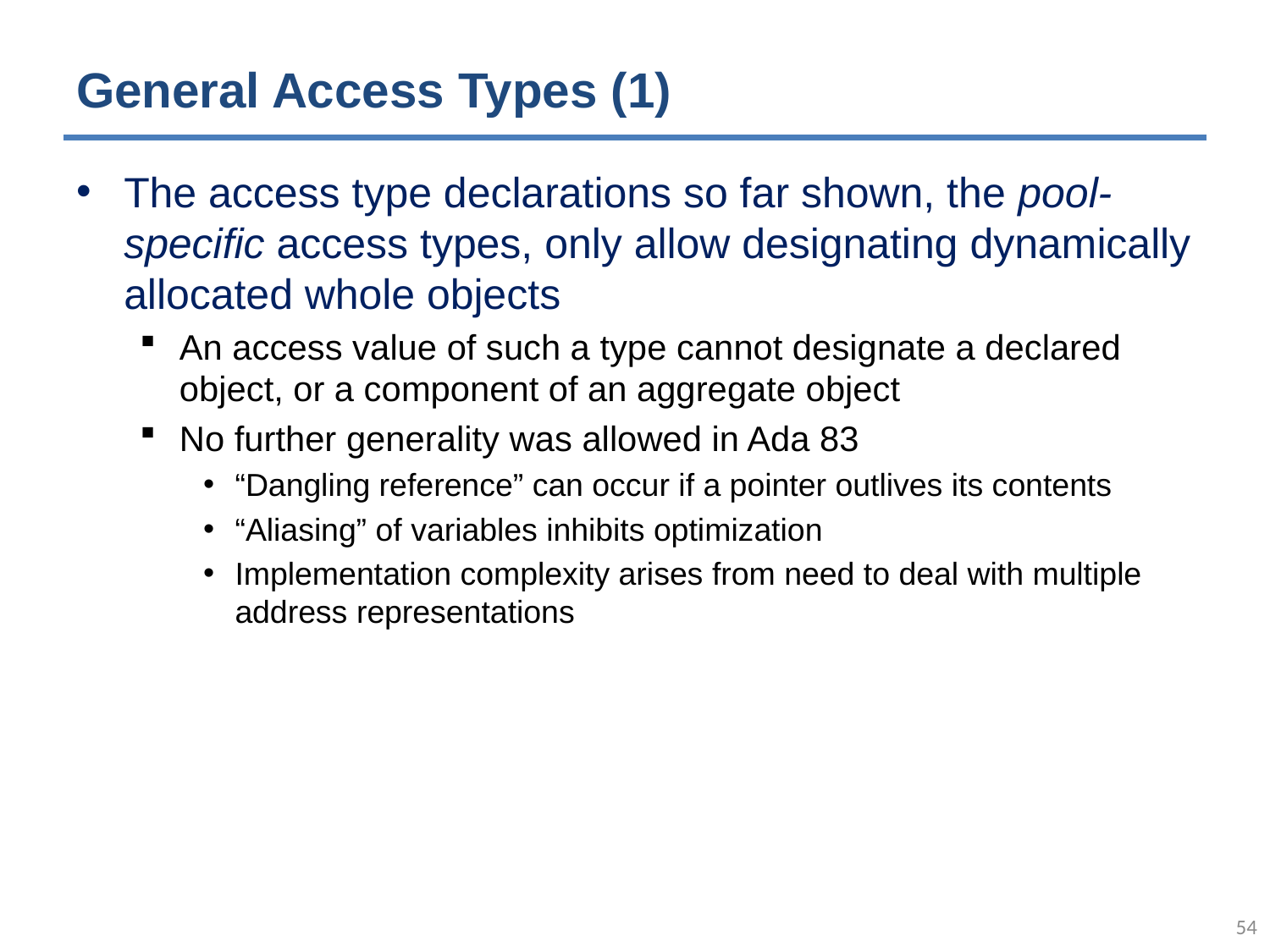

# General Access Types (1)
The access type declarations so far shown, the pool-specific access types, only allow designating dynamically allocated whole objects
An access value of such a type cannot designate a declared object, or a component of an aggregate object
No further generality was allowed in Ada 83
“Dangling reference” can occur if a pointer outlives its contents
“Aliasing” of variables inhibits optimization
Implementation complexity arises from need to deal with multiple address representations
54